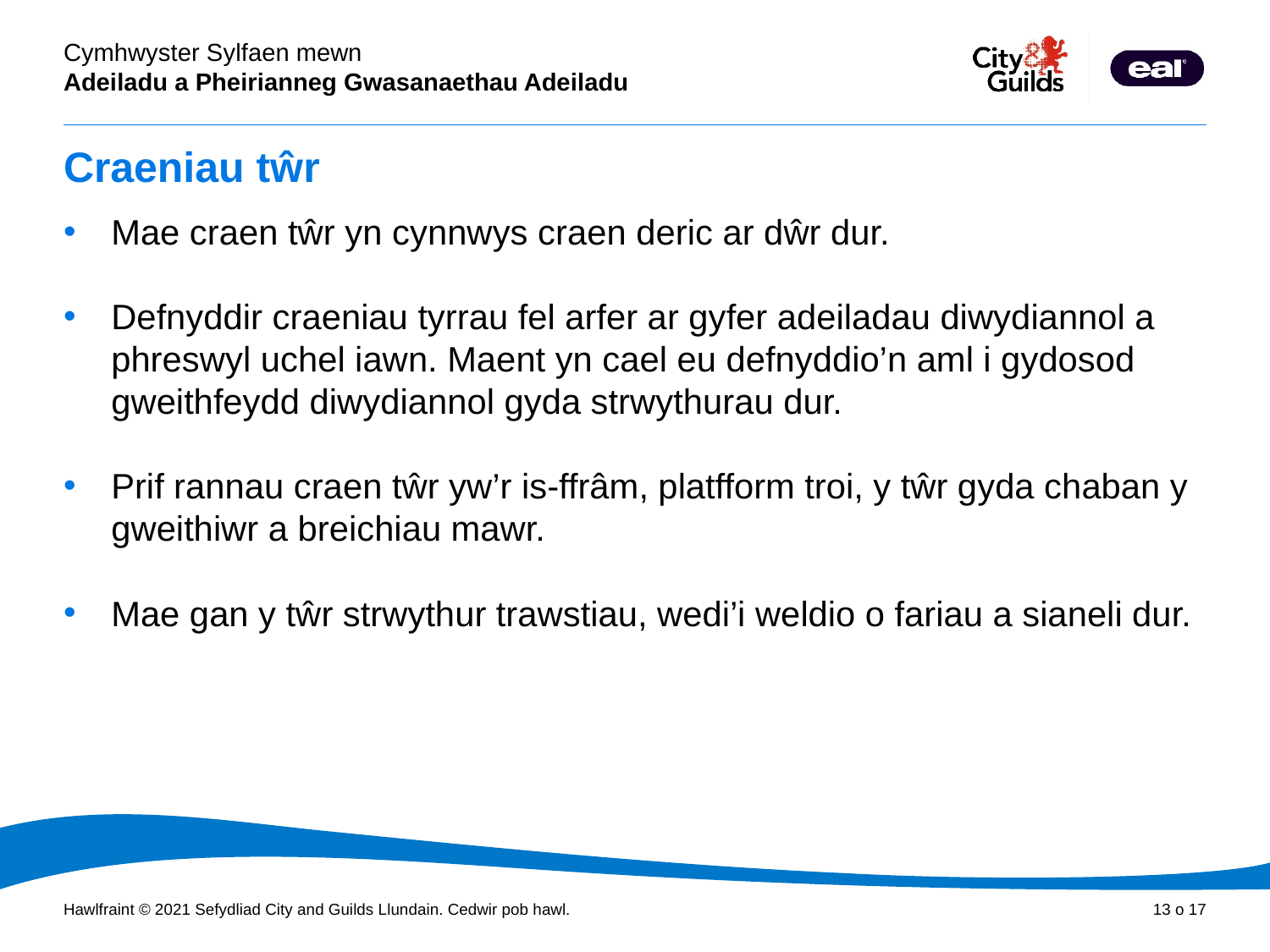

# Craeniau tŵr
Mae craen tŵr yn cynnwys craen deric ar dŵr dur.

Defnyddir craeniau tyrrau fel arfer ar gyfer adeiladau diwydiannol a phreswyl uchel iawn. Maent yn cael eu defnyddio’n aml i gydosod gweithfeydd diwydiannol gyda strwythurau dur.

Prif rannau craen tŵr yw’r is-ffrâm, platfform troi, y tŵr gyda chaban y gweithiwr a breichiau mawr.

Mae gan y tŵr strwythur trawstiau, wedi’i weldio o fariau a sianeli dur.